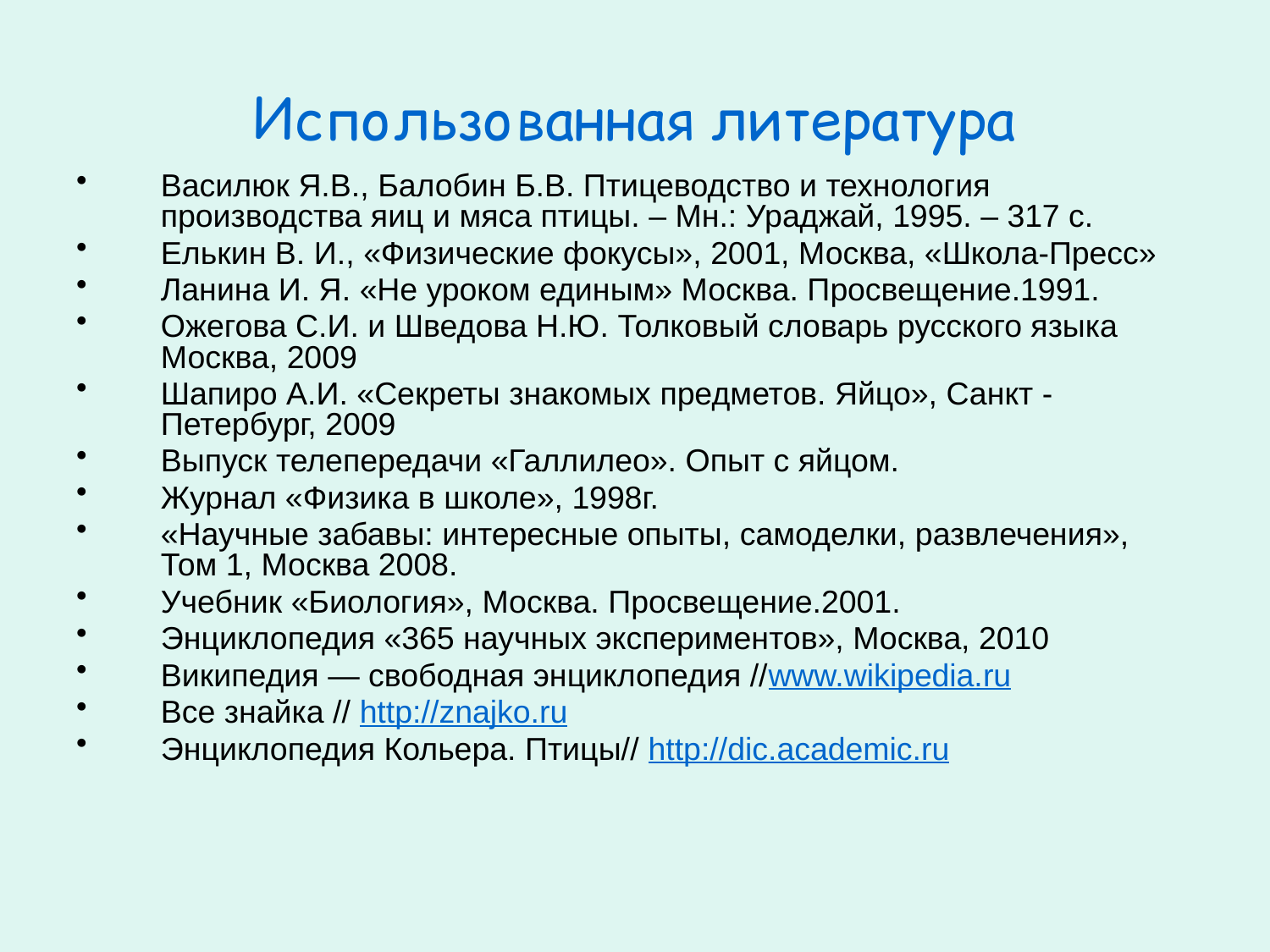

# Использованная литература
Василюк Я.В., Балобин Б.В. Птицеводство и технология производства яиц и мяса птицы. – Мн.: Ураджай, 1995. – 317 с.
Елькин В. И., «Физические фокусы», 2001, Москва, «Школа-Пресс»
Ланина И. Я. «Не уроком единым» Москва. Просвещение.1991.
Ожегова С.И. и Шведова Н.Ю. Толковый словарь русского языка Москва, 2009
Шапиро А.И. «Секреты знакомых предметов. Яйцо», Санкт - Петербург, 2009
Выпуск телепередачи «Галлилео». Опыт с яйцом.
Журнал «Физика в школе», 1998г.
«Научные забавы: интересные опыты, самоделки, развлечения», Том 1, Москва 2008.
Учебник «Биология», Москва. Просвещение.2001.
Энциклопедия «365 научных экспериментов», Москва, 2010
Википедия — свободная энциклопедия //www.wikipedia.ru
Все знайка // http://znajko.ru
Энциклопедия Кольера. Птицы// http://dic.academic.ru